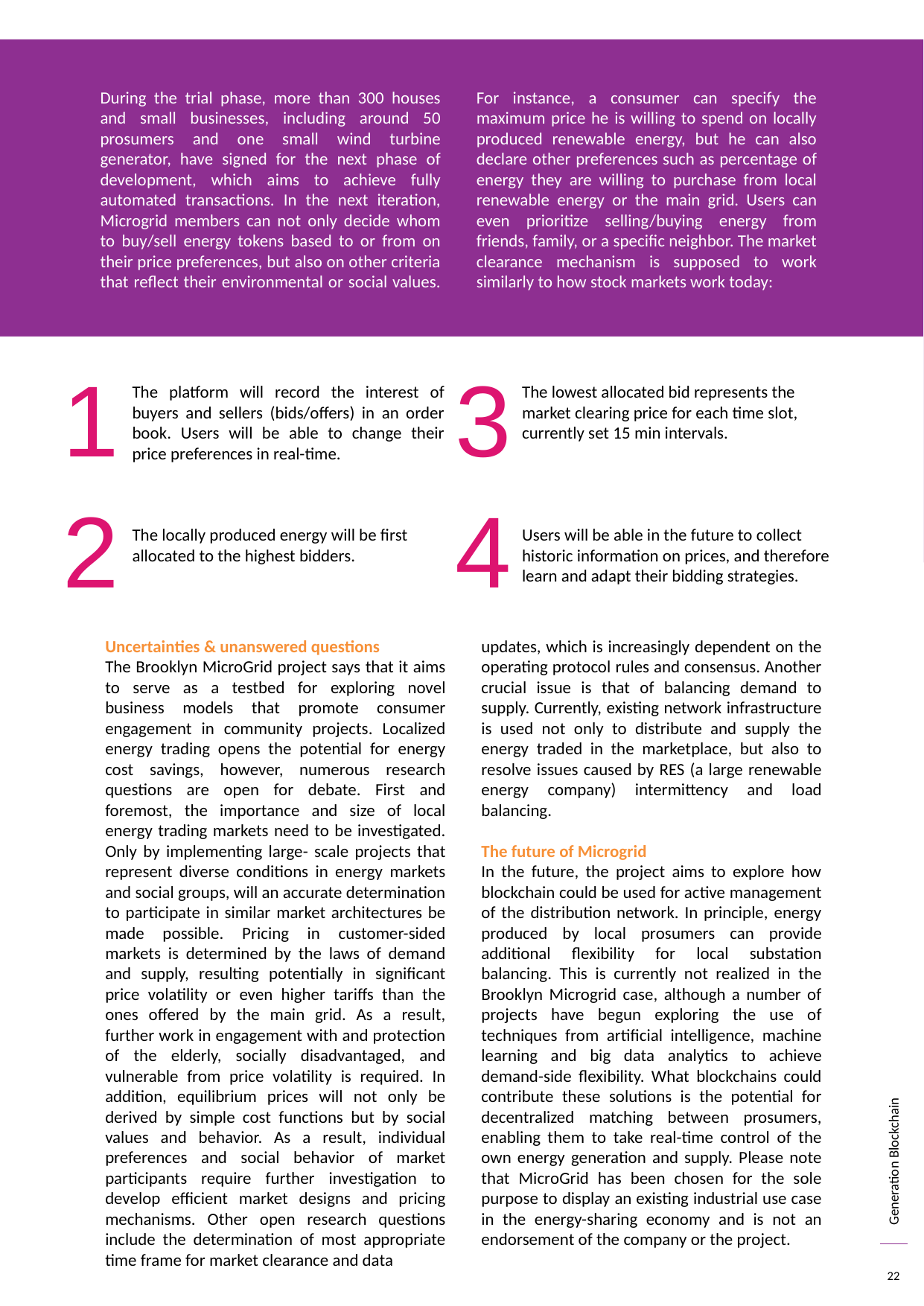

During the trial phase, more than 300 houses and small businesses, including around 50 prosumers and one small wind turbine generator, have signed for the next phase of development, which aims to achieve fully automated transactions. In the next iteration, Microgrid members can not only decide whom to buy/sell energy tokens based to or from on their price preferences, but also on other criteria that reflect their environmental or social values. For instance, a consumer can specify the maximum price he is willing to spend on locally produced renewable energy, but he can also declare other preferences such as percentage of energy they are willing to purchase from local renewable energy or the main grid. Users can even prioritize selling/buying energy from friends, family, or a specific neighbor. The market clearance mechanism is supposed to work similarly to how stock markets work today:

1
3
The platform will record the interest of buyers and sellers (bids/offers) in an order book. Users will be able to change their price preferences in real-time.

The locally produced energy will be first allocated to the highest bidders.

The lowest allocated bid represents the market clearing price for each time slot, currently set 15 min intervals.

Users will be able in the future to collect historic information on prices, and therefore learn and adapt their bidding strategies.

2
4
Uncertainties & unanswered questions
The Brooklyn MicroGrid project says that it aims to serve as a testbed for exploring novel business models that promote consumer engagement in community projects. Localized energy trading opens the potential for energy cost savings, however, numerous research questions are open for debate. First and foremost, the importance and size of local energy trading markets need to be investigated. Only by implementing large- scale projects that represent diverse conditions in energy markets and social groups, will an accurate determination to participate in similar market architectures be made possible. Pricing in customer-sided markets is determined by the laws of demand and supply, resulting potentially in significant price volatility or even higher tariffs than the ones offered by the main grid. As a result, further work in engagement with and protection of the elderly, socially disadvantaged, and vulnerable from price volatility is required. In addition, equilibrium prices will not only be derived by simple cost functions but by social values and behavior. As a result, individual preferences and social behavior of market participants require further investigation to develop efficient market designs and pricing mechanisms. Other open research questions include the determination of most appropriate time frame for market clearance and data

updates, which is increasingly dependent on the operating protocol rules and consensus. Another crucial issue is that of balancing demand to supply. Currently, existing network infrastructure is used not only to distribute and supply the energy traded in the marketplace, but also to resolve issues caused by RES (a large renewable energy company) intermittency and load balancing.

The future of Microgrid
In the future, the project aims to explore how blockchain could be used for active management of the distribution network. In principle, energy produced by local prosumers can provide additional flexibility for local substation balancing. This is currently not realized in the Brooklyn Microgrid case, although a number of projects have begun exploring the use of techniques from artificial intelligence, machine learning and big data analytics to achieve demand-side flexibility. What blockchains could contribute these solutions is the potential for decentralized matching between prosumers, enabling them to take real-time control of the own energy generation and supply. Please note that MicroGrid has been chosen for the sole purpose to display an existing industrial use case in the energy-sharing economy and is not an endorsement of the company or the project.

22